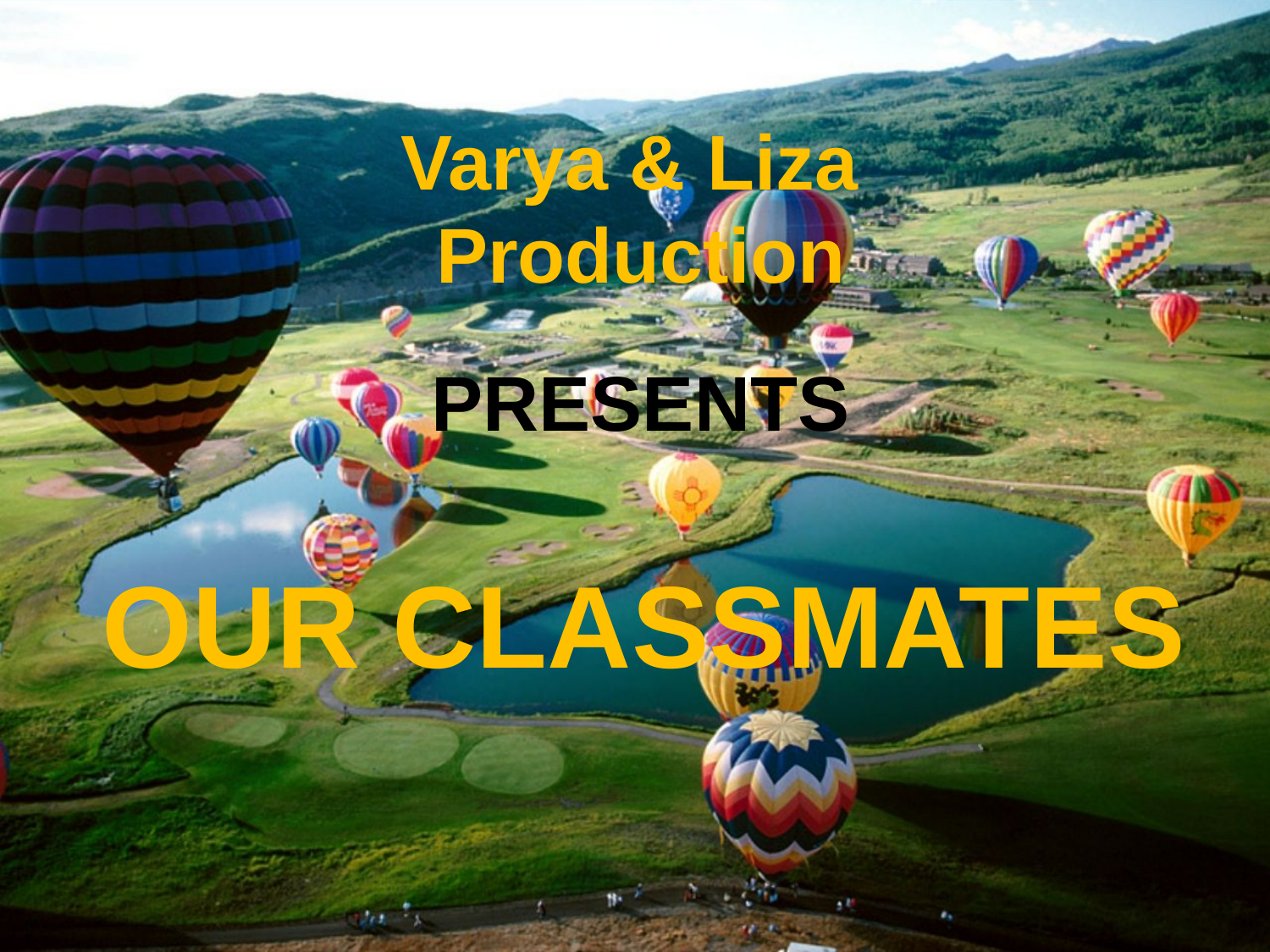

Varya & Liza
Production
PRESENTS
OUR CLASSMATES